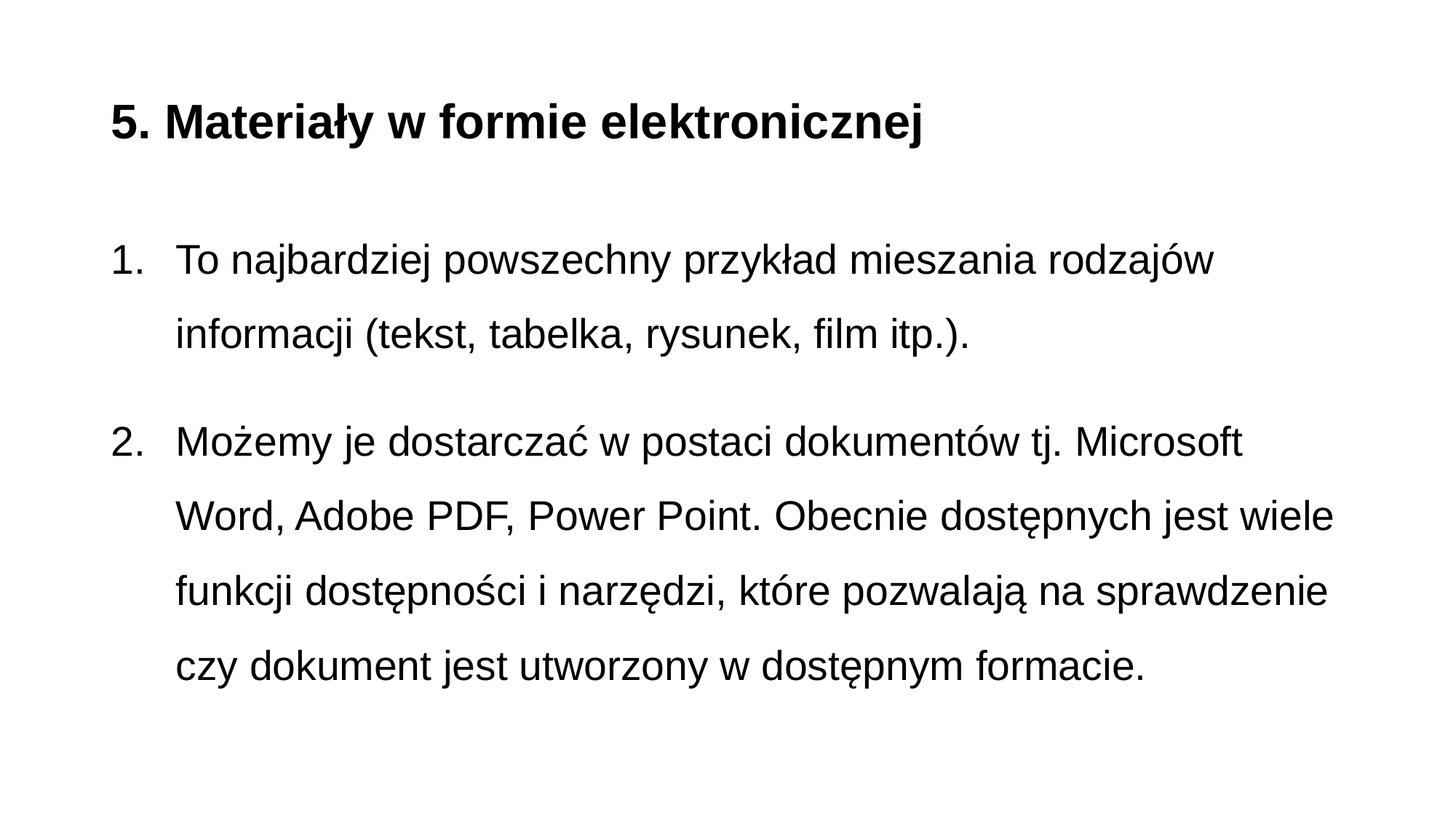

# 5. Materiały w formie elektronicznej
To najbardziej powszechny przykład mieszania rodzajów informacji (tekst, tabelka, rysunek, film itp.).
Możemy je dostarczać w postaci dokumentów tj. Microsoft Word, Adobe PDF, Power Point. Obecnie dostępnych jest wiele funkcji dostępności i narzędzi, które pozwalają na sprawdzenie
czy dokument jest utworzony w dostępnym formacie.